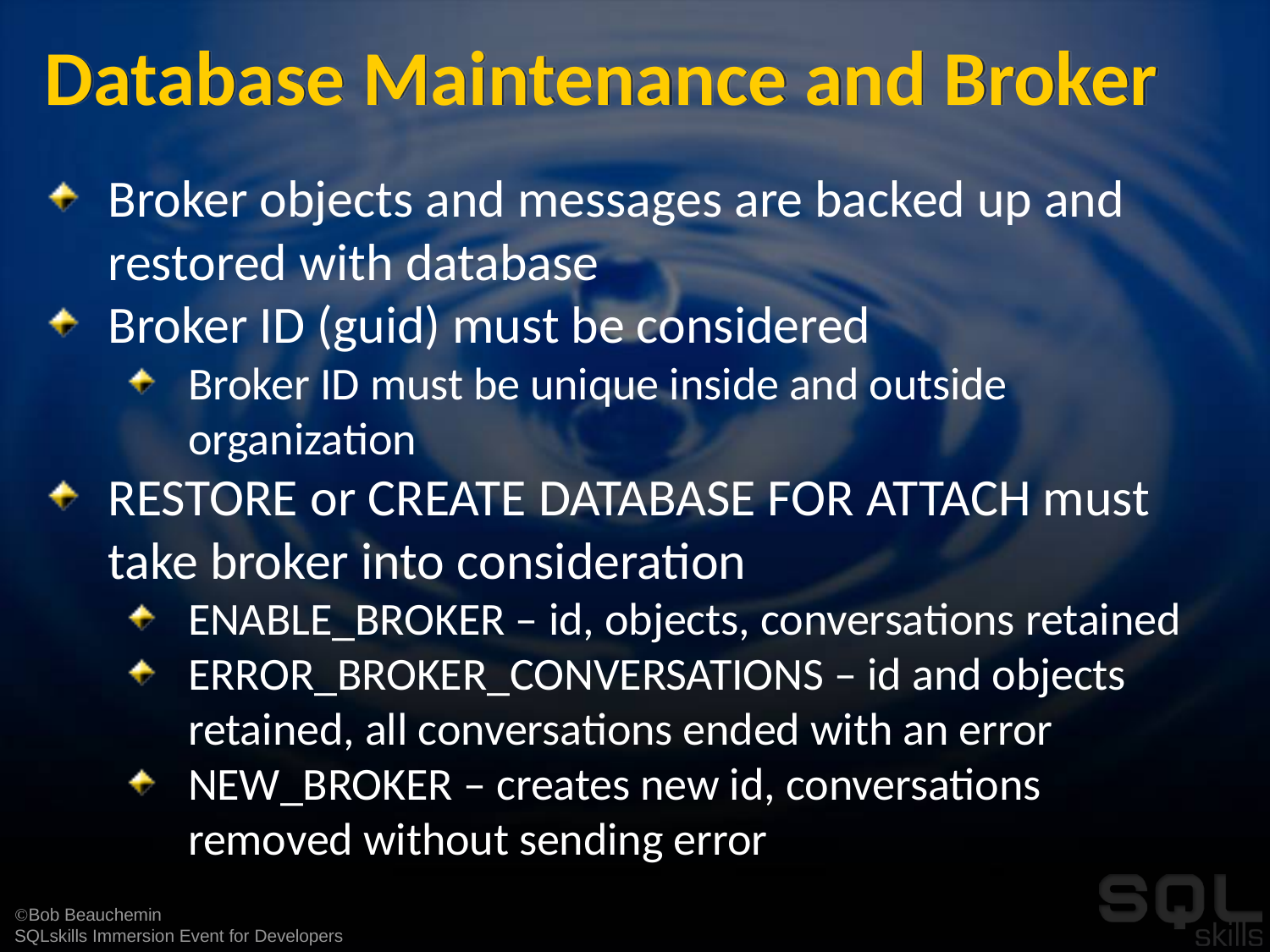

# Database Maintenance and Broker
Broker objects and messages are backed up and restored with database
Broker ID (guid) must be considered
Broker ID must be unique inside and outside organization
RESTORE or CREATE DATABASE FOR ATTACH must take broker into consideration
ENABLE_BROKER – id, objects, conversations retained
ERROR_BROKER_CONVERSATIONS – id and objects retained, all conversations ended with an error
NEW_BROKER – creates new id, conversations removed without sending error